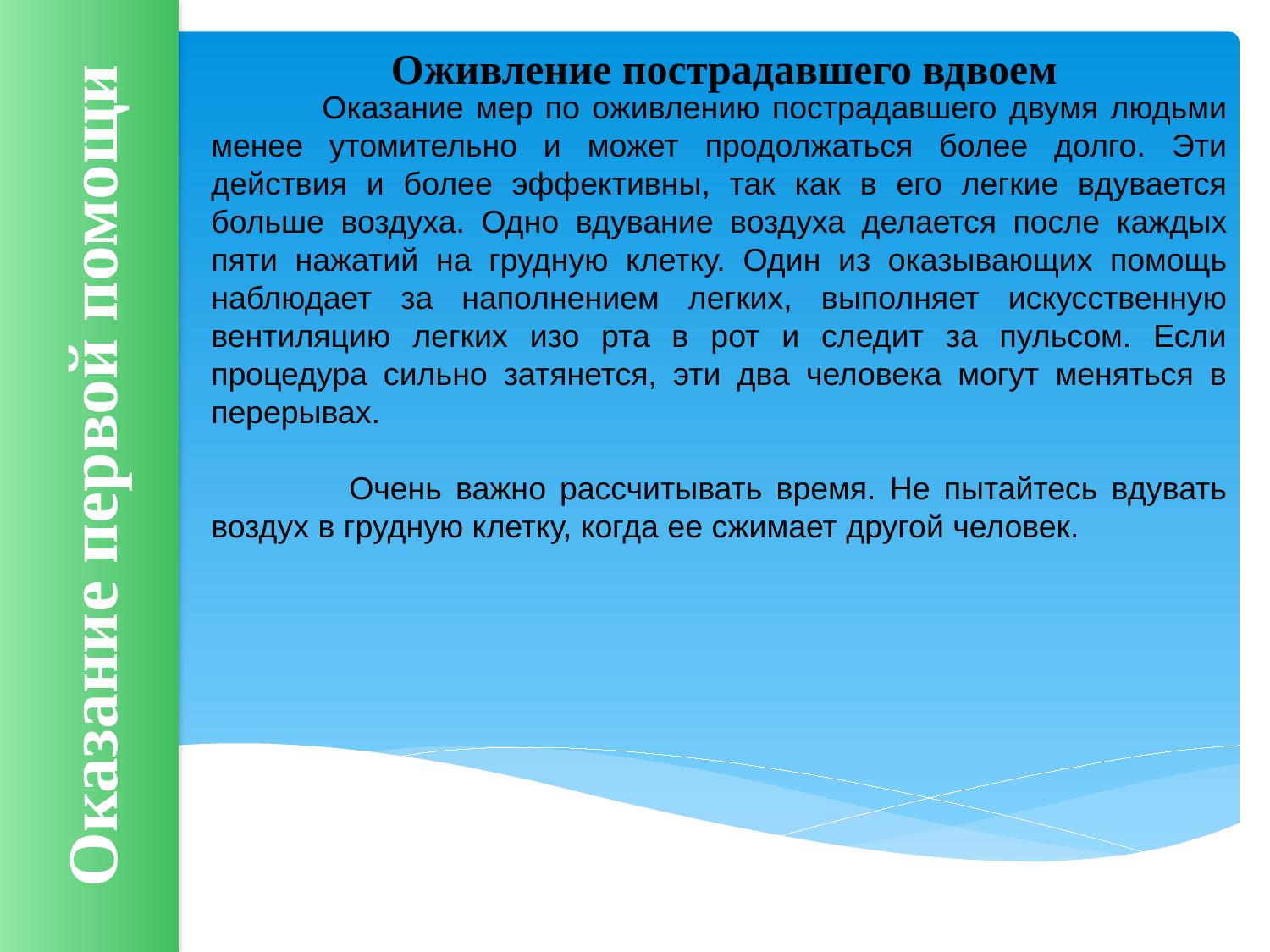

Оживление пострадавшего вдвоем

         Оказание мер по оживлению пострадавшего двумя людьми менее утомительно и может продолжаться более долго. Эти действия и более эффективны, так как в его легкие вдувается больше воздуха. Одно вдувание воздуха делается после каждых пяти нажатий на грудную клетку. Один из оказывающих помощь наблюдает за наполнением легких, выполняет искусственную вентиляцию легких изо рта в рот и следит за пульсом. Если процедура сильно затянется, эти два человека могут меняться в перерывах.

          Очень важно рассчитывать время. Не пытайтесь вдувать воздух в грудную клетку, когда ее сжимает другой человек.
Оказание первой помощи